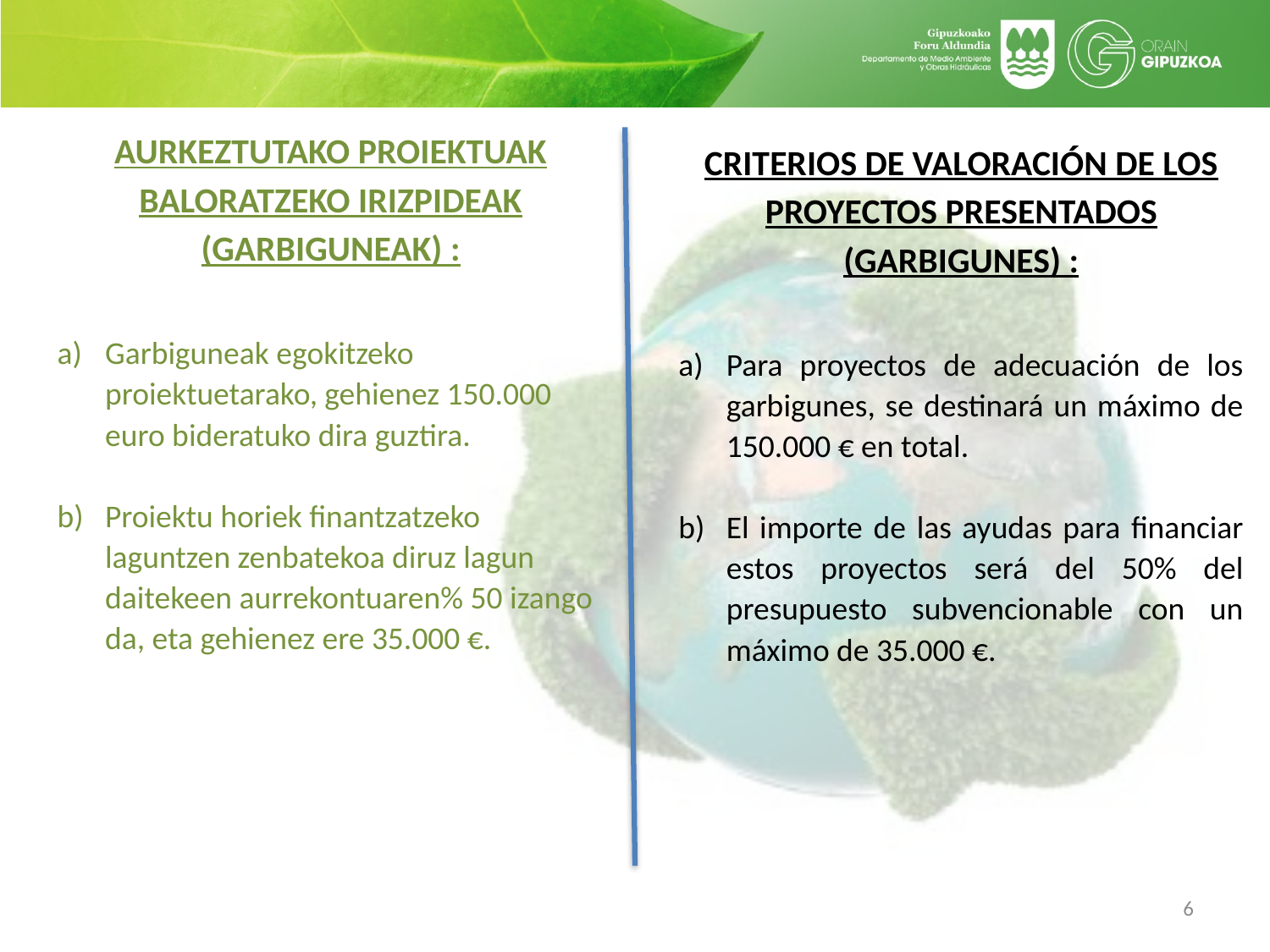

AURKEZTUTAKO PROIEKTUAK BALORATZEKO IRIZPIDEAK (GARBIGUNEAK) :

Garbiguneak egokitzeko proiektuetarako, gehienez 150.000 euro bideratuko dira guztira.

Proiektu horiek finantzatzeko laguntzen zenbatekoa diruz lagun daitekeen aurrekontuaren% 50 izango da, eta gehienez ere 35.000 €.

CRITERIOS DE VALORACIÓN DE LOS PROYECTOS PRESENTADOS (GARBIGUNES) :

Para proyectos de adecuación de los garbigunes, se destinará un máximo de 150.000 € en total.

El importe de las ayudas para financiar estos proyectos será del 50% del presupuesto subvencionable con un máximo de 35.000 €.

6